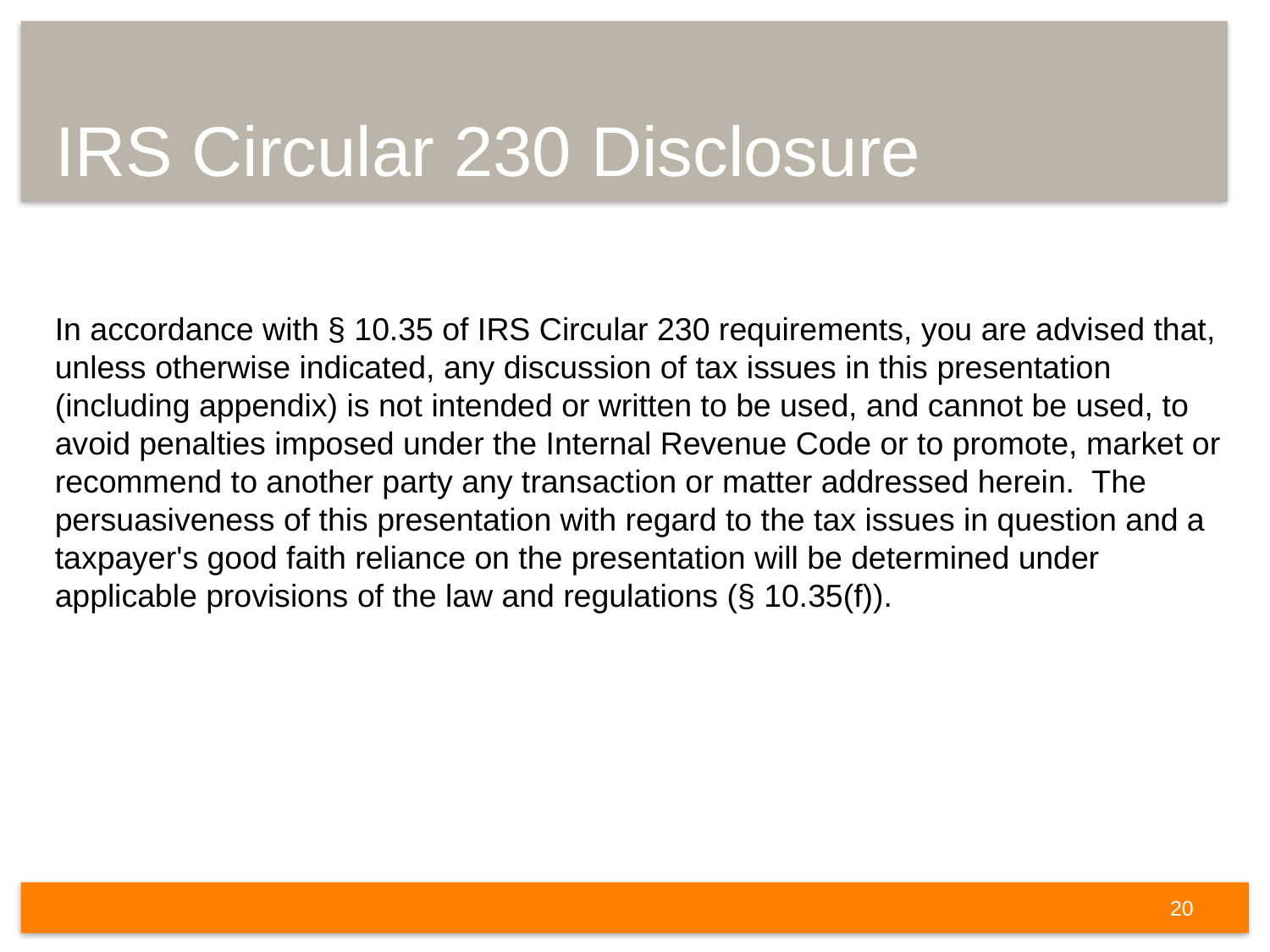

# IRS Circular 230 Disclosure
In accordance with § 10.35 of IRS Circular 230 requirements, you are advised that, unless otherwise indicated, any discussion of tax issues in this presentation (including appendix) is not intended or written to be used, and cannot be used, to avoid penalties imposed under the Internal Revenue Code or to promote, market or recommend to another party any transaction or matter addressed herein.  The persuasiveness of this presentation with regard to the tax issues in question and a taxpayer's good faith reliance on the presentation will be determined under applicable provisions of the law and regulations (§ 10.35(f)).
20